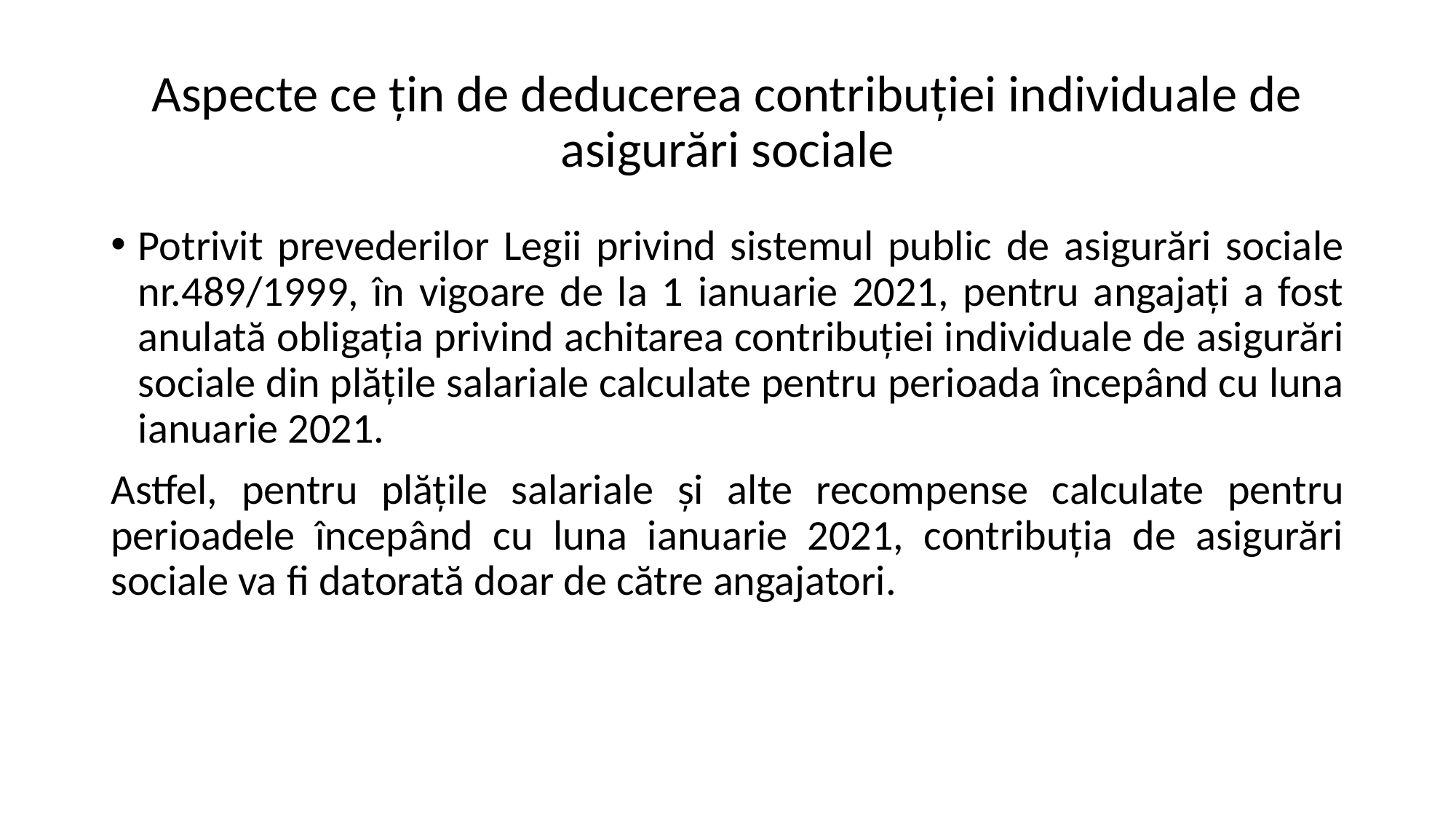

# Aspecte ce țin de deducerea contribuției individuale de asigurări sociale
Potrivit prevederilor Legii privind sistemul public de asigurări sociale nr.489/1999, în vigoare de la 1 ianuarie 2021, pentru angajați a fost anulată obligația privind achitarea contribuției individuale de asigurări sociale din plățile salariale calculate pentru perioada începând cu luna ianuarie 2021.
Astfel, pentru plățile salariale și alte recompense calculate pentru perioadele începând cu luna ianuarie 2021, contribuția de asigurări sociale va fi datorată doar de către angajatori.